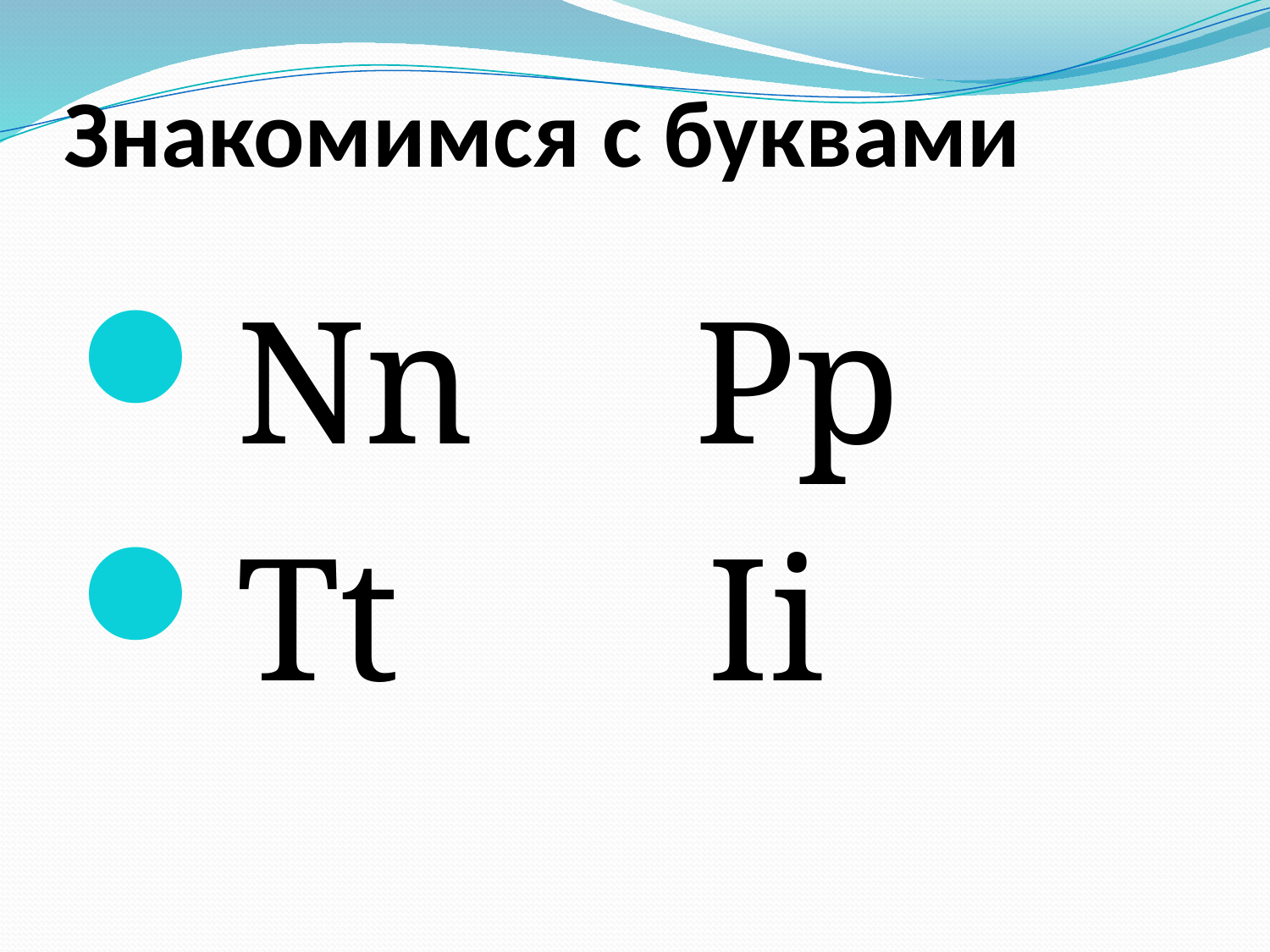

# Знакомимся с буквами
Nn     Pp
Tt       Ii